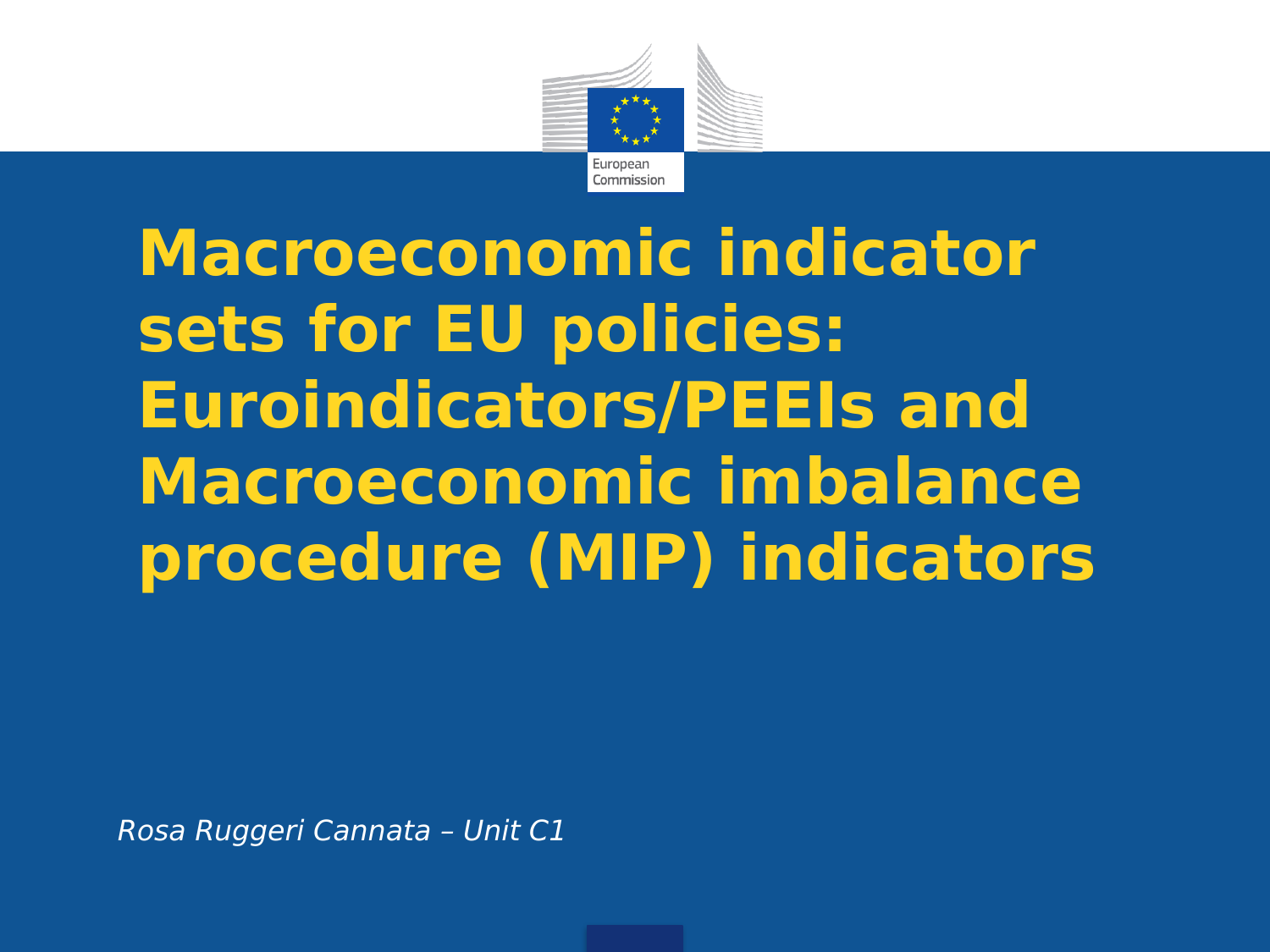

# Macroeconomic indicator sets for EU policies: Euroindicators/PEEIs and Macroeconomic imbalance procedure (MIP) indicators
Rosa Ruggeri Cannata – Unit C1